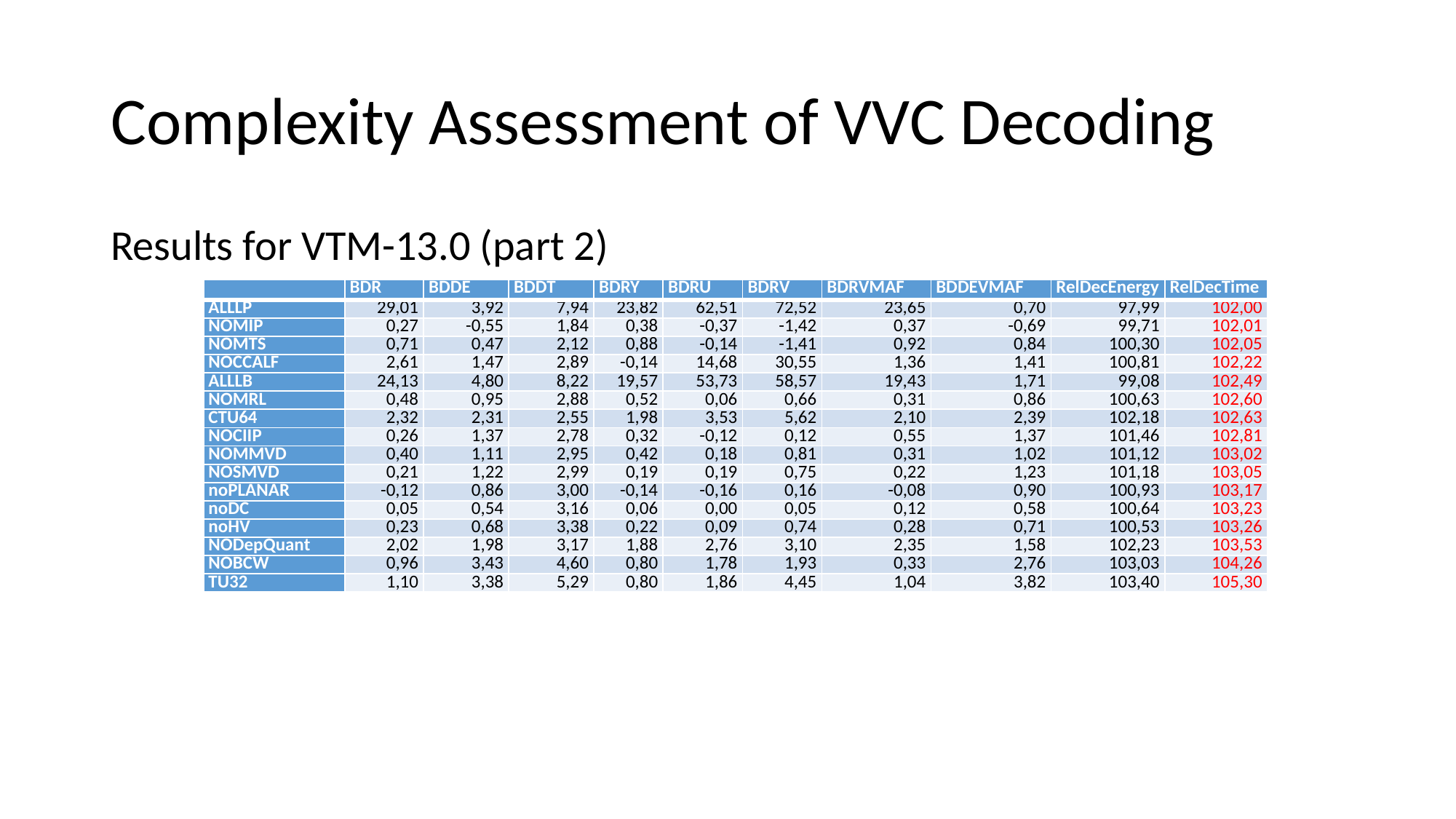

# Complexity Assessment of VVC Decoding
Results for VTM-13.0 (part 2)
|  | BDR | BDDE | BDDT | BDRY | BDRU | BDRV | BDRVMAF | BDDEVMAF | RelDecEnergy | RelDecTime |
| --- | --- | --- | --- | --- | --- | --- | --- | --- | --- | --- |
| ALLLP | 29,01 | 3,92 | 7,94 | 23,82 | 62,51 | 72,52 | 23,65 | 0,70 | 97,99 | 102,00 |
| NOMIP | 0,27 | -0,55 | 1,84 | 0,38 | -0,37 | -1,42 | 0,37 | -0,69 | 99,71 | 102,01 |
| NOMTS | 0,71 | 0,47 | 2,12 | 0,88 | -0,14 | -1,41 | 0,92 | 0,84 | 100,30 | 102,05 |
| NOCCALF | 2,61 | 1,47 | 2,89 | -0,14 | 14,68 | 30,55 | 1,36 | 1,41 | 100,81 | 102,22 |
| ALLLB | 24,13 | 4,80 | 8,22 | 19,57 | 53,73 | 58,57 | 19,43 | 1,71 | 99,08 | 102,49 |
| NOMRL | 0,48 | 0,95 | 2,88 | 0,52 | 0,06 | 0,66 | 0,31 | 0,86 | 100,63 | 102,60 |
| CTU64 | 2,32 | 2,31 | 2,55 | 1,98 | 3,53 | 5,62 | 2,10 | 2,39 | 102,18 | 102,63 |
| NOCIIP | 0,26 | 1,37 | 2,78 | 0,32 | -0,12 | 0,12 | 0,55 | 1,37 | 101,46 | 102,81 |
| NOMMVD | 0,40 | 1,11 | 2,95 | 0,42 | 0,18 | 0,81 | 0,31 | 1,02 | 101,12 | 103,02 |
| NOSMVD | 0,21 | 1,22 | 2,99 | 0,19 | 0,19 | 0,75 | 0,22 | 1,23 | 101,18 | 103,05 |
| noPLANAR | -0,12 | 0,86 | 3,00 | -0,14 | -0,16 | 0,16 | -0,08 | 0,90 | 100,93 | 103,17 |
| noDC | 0,05 | 0,54 | 3,16 | 0,06 | 0,00 | 0,05 | 0,12 | 0,58 | 100,64 | 103,23 |
| noHV | 0,23 | 0,68 | 3,38 | 0,22 | 0,09 | 0,74 | 0,28 | 0,71 | 100,53 | 103,26 |
| NODepQuant | 2,02 | 1,98 | 3,17 | 1,88 | 2,76 | 3,10 | 2,35 | 1,58 | 102,23 | 103,53 |
| NOBCW | 0,96 | 3,43 | 4,60 | 0,80 | 1,78 | 1,93 | 0,33 | 2,76 | 103,03 | 104,26 |
| TU32 | 1,10 | 3,38 | 5,29 | 0,80 | 1,86 | 4,45 | 1,04 | 3,82 | 103,40 | 105,30 |